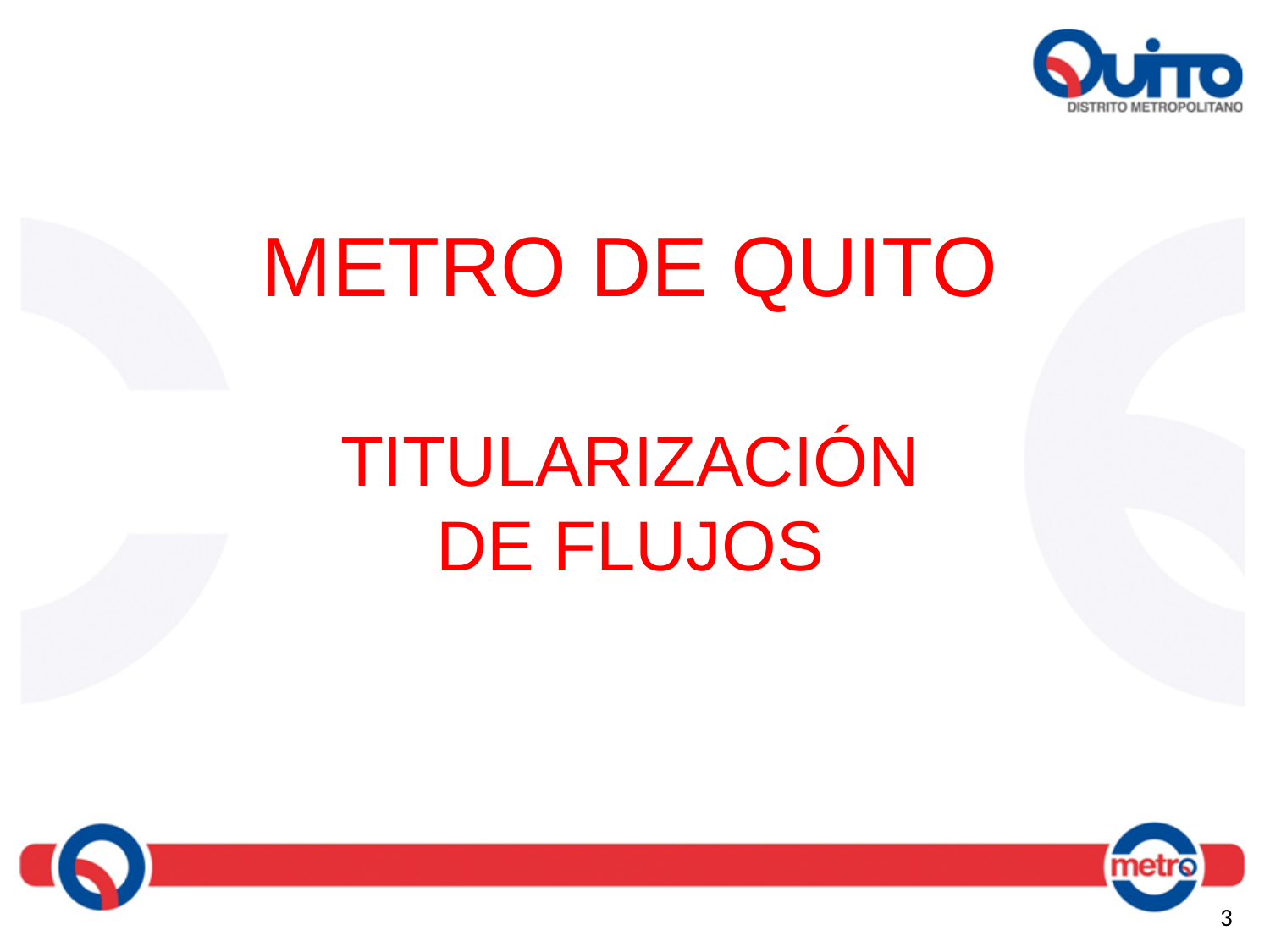

METRO DE QUITO

TITULARIZACIÓN
DE FLUJOS

3